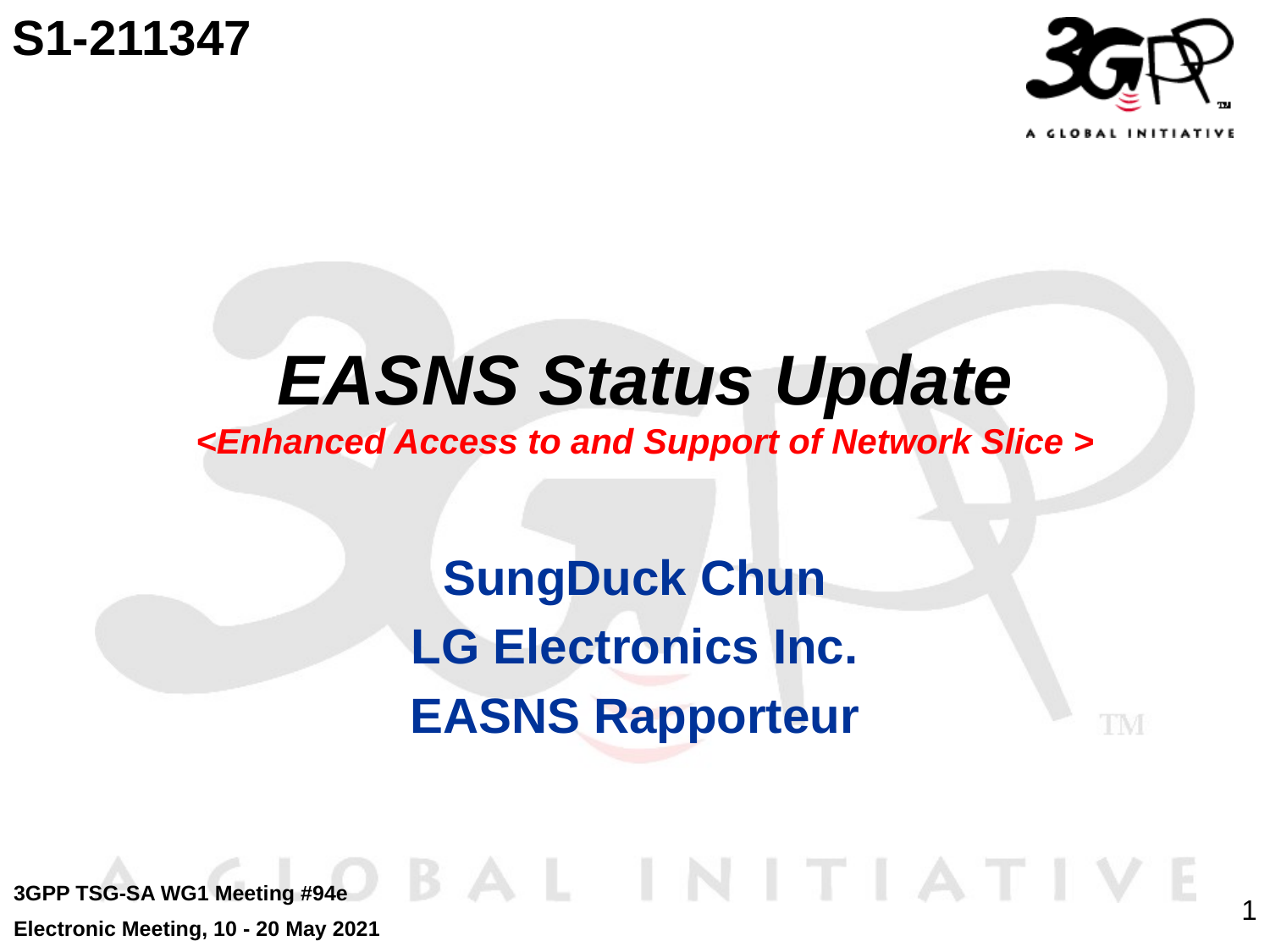

S1-211347

# EASNS Status Update <Enhanced Access to and Support of Network Slice >
SungDuck Chun
LG Electronics Inc.
EASNS Rapporteur
3GPP TSG-SA WG1 Meeting #94e
Electronic Meeting, 10 - 20 May 2021
1